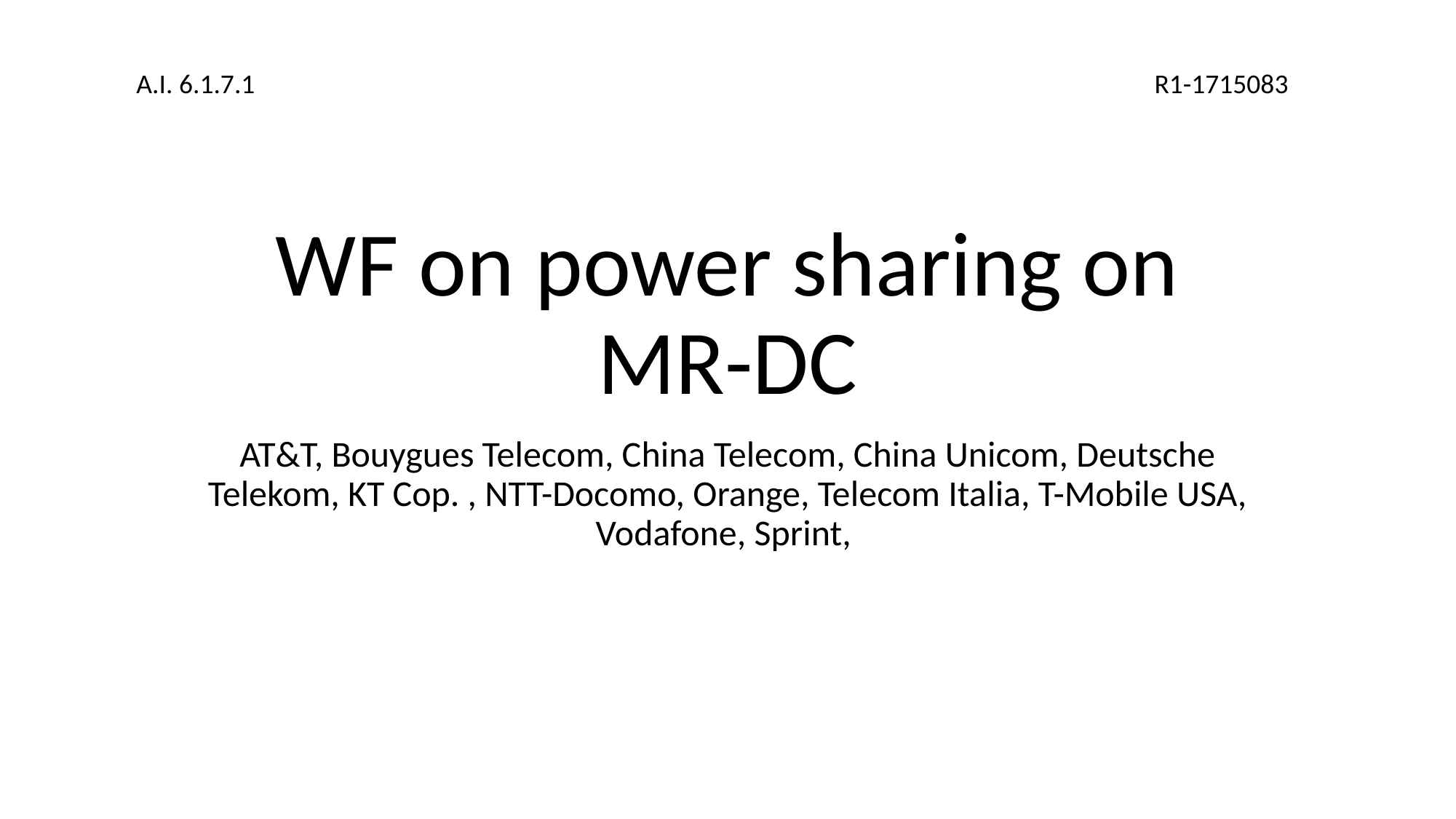

A.I. 6.1.7.1
R1-1715083
# WF on power sharing on MR-DC
AT&T, Bouygues Telecom, China Telecom, China Unicom, Deutsche Telekom, KT Cop. , NTT-Docomo, Orange, Telecom Italia, T-Mobile USA, Vodafone, Sprint,